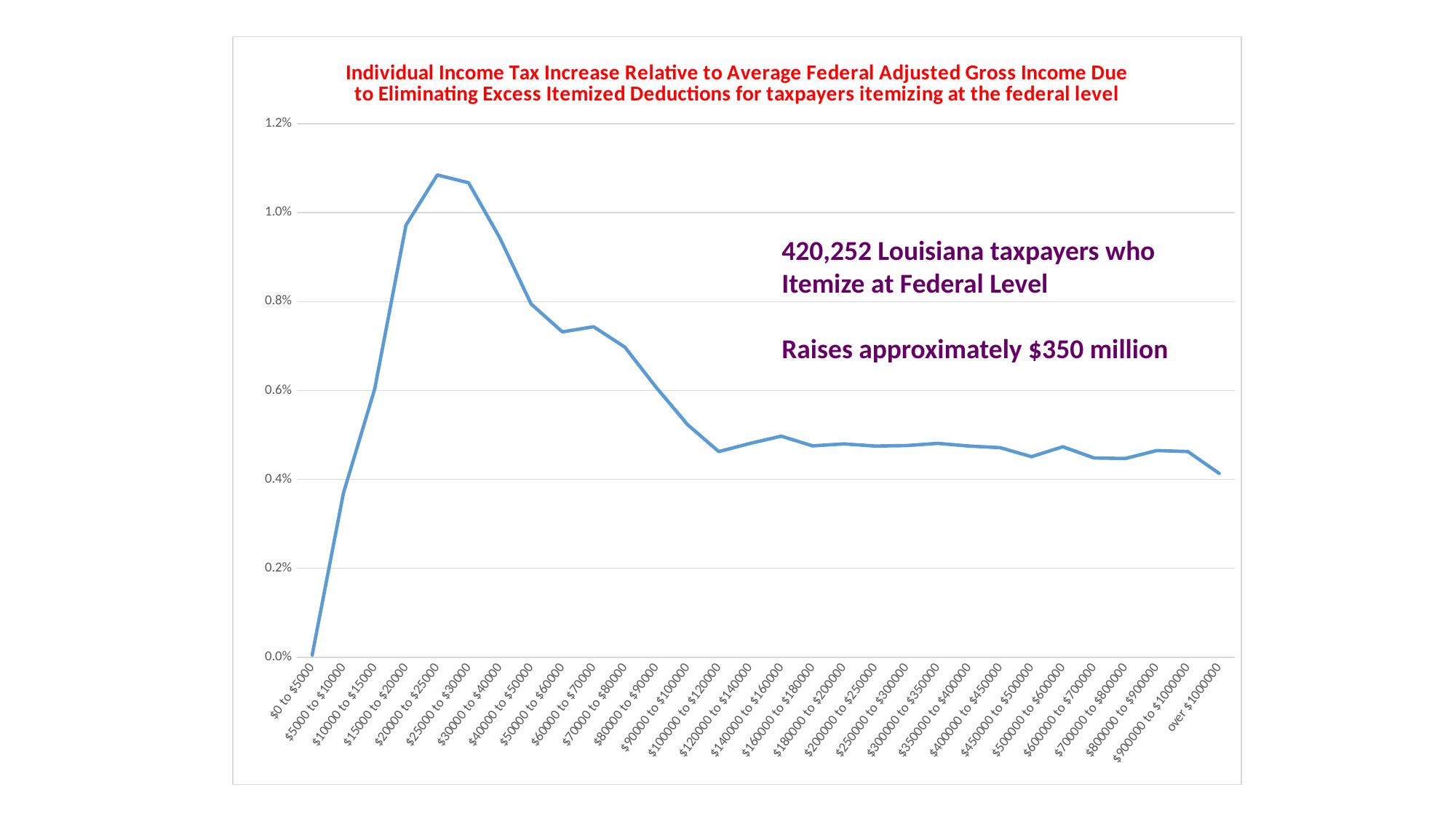

### Chart: Individual Income Tax Increase Relative to Average Federal Adjusted Gross Income Due to Eliminating Excess Itemized Deductions for taxpayers itemizing at the federal level

| Category | % Increase Due to Eliminating Excess Itemized Deductions |
|---|---|
| $0 to $5000 | 4.78597236981932e-05 |
| $5000 to $10000 | 0.00369294942600062 |
| $10000 to $15000 | 0.00603403636363636 |
| $15000 to $20000 | 0.00971802272805301 |
| $20000 to $25000 | 0.0108495067084746 |
| $25000 to $30000 | 0.0106737022757583 |
| $30000 to $40000 | 0.00943243389858871 |
| $40000 to $50000 | 0.00794691202865541 |
| $50000 to $60000 | 0.00731848136918668 |
| $60000 to $70000 | 0.00743419384108988 |
| $70000 to $80000 | 0.00697476319763138 |
| $80000 to $90000 | 0.00606894651947771 |
| $90000 to $100000 | 0.00523358358351418 |
| $100000 to $120000 | 0.00462576107701013 |
| $120000 to $140000 | 0.00480873914848035 |
| $140000 to $160000 | 0.00497303599826765 |
| $160000 to $180000 | 0.00475398858741414 |
| $180000 to $200000 | 0.00479802954939797 |
| $200000 to $250000 | 0.00474944362885989 |
| $250000 to $300000 | 0.00476096519274171 |
| $300000 to $350000 | 0.00480982116237631 |
| $350000 to $400000 | 0.00474999109777444 |
| $400000 to $450000 | 0.00471271273331948 |
| $450000 to $500000 | 0.00451164141843971 |
| $500000 to $600000 | 0.00473480851376147 |
| $600000 to $700000 | 0.00448259882088714 |
| $700000 to $800000 | 0.00446987734265735 |
| $800000 to $900000 | 0.00464867384038966 |
| $900000 to $1000000 | 0.00462630213371266 |
| over $1000000 | 0.00413438079492601 |
420,252 Louisiana taxpayers who
Itemize at Federal Level

Raises approximately $350 million